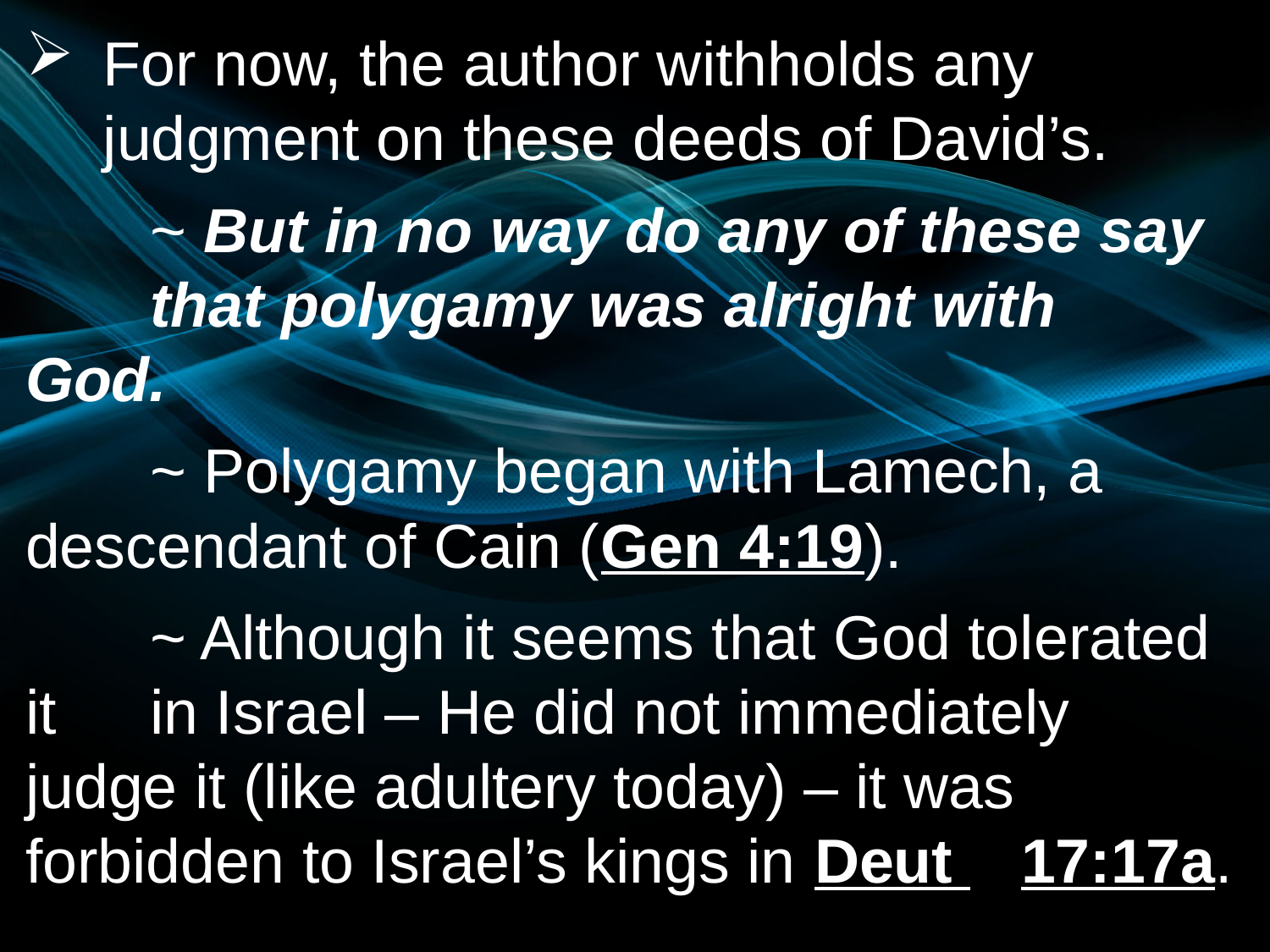

For now, the author withholds any judgment on these deeds of David’s.
	~ But in no way do any of these say 		that polygamy was alright with 			God.
	~ Polygamy began with Lamech, a 			descendant of Cain (Gen 4:19).
	~ Although it seems that God tolerated it 		in Israel – He did not immediately 			judge it (like adultery today) – it was 		forbidden to Israel’s kings in Deut 			17:17a.